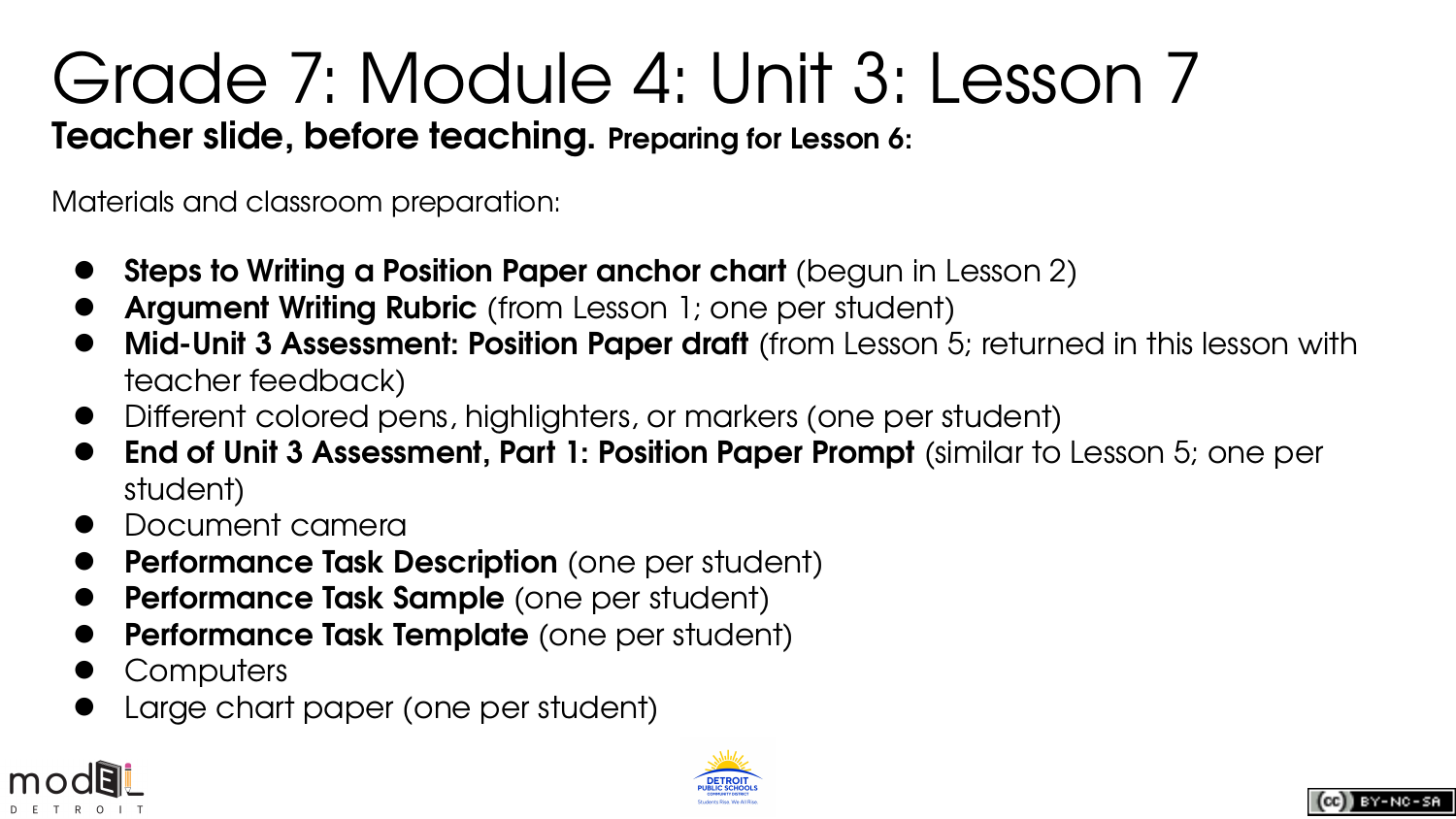

Grade 7: Module 4: Unit 3: Lesson 7
Teacher slide, before teaching. Preparing for Lesson 6:

Materials and classroom preparation:

Steps to Writing a Position Paper anchor chart (begun in Lesson 2)
Argument Writing Rubric (from Lesson 1; one per student)
Mid-Unit 3 Assessment: Position Paper draft (from Lesson 5; returned in this lesson with teacher feedback)
Different colored pens, highlighters, or markers (one per student)
End of Unit 3 Assessment, Part 1: Position Paper Prompt (similar to Lesson 5; one per student)
Document camera
Performance Task Description (one per student)
Performance Task Sample (one per student)
Performance Task Template (one per student)
Computers
Large chart paper (one per student)